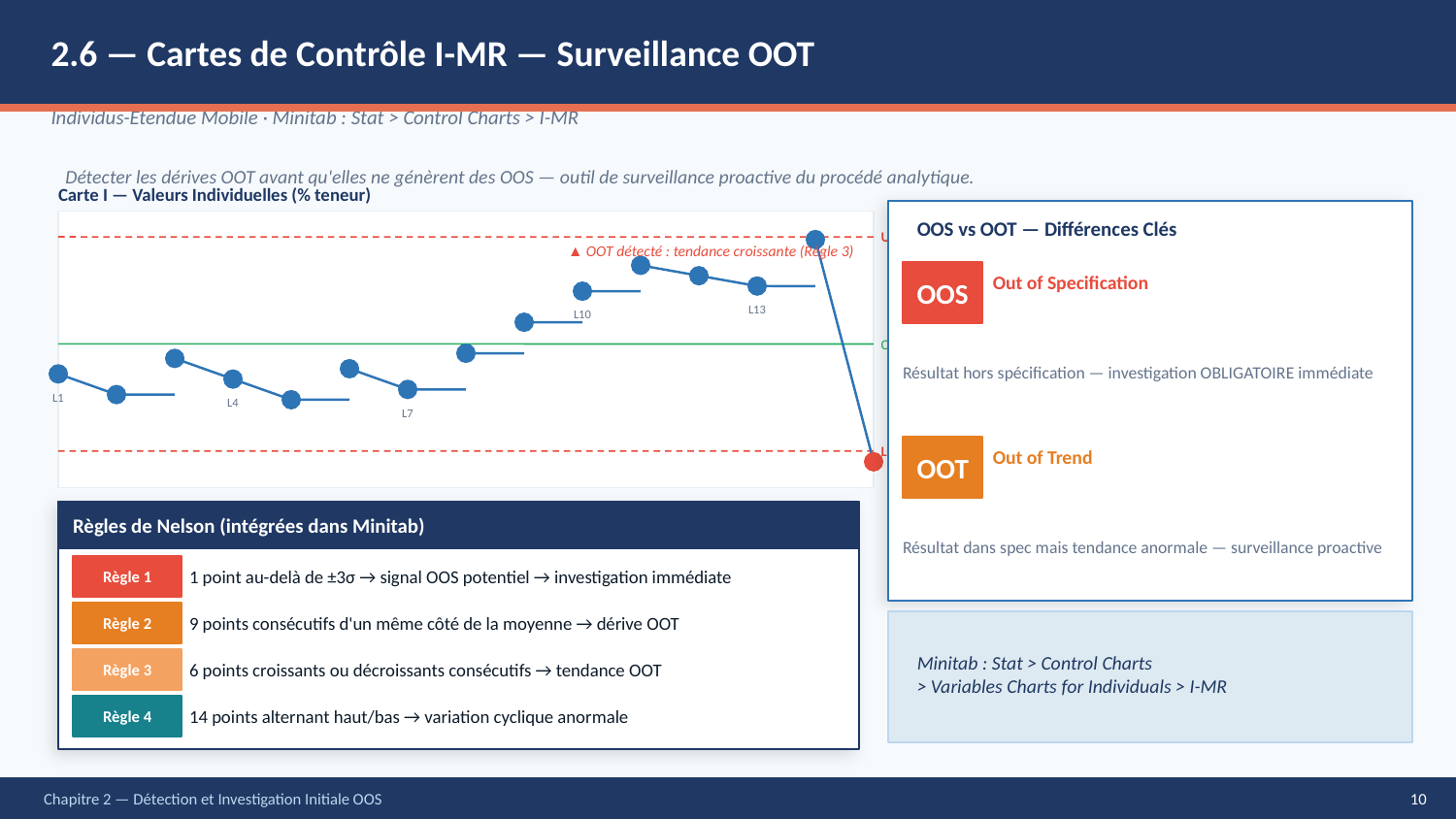

2.6 — Cartes de Contrôle I-MR — Surveillance OOT

Individus-Étendue Mobile · Minitab : Stat > Control Charts > I-MR
Détecter les dérives OOT avant qu'elles ne génèrent des OOS — outil de surveillance proactive du procédé analytique.
Carte I — Valeurs Individuelles (% teneur)

OOS vs OOT — Différences Clés

UCL 102.9

▲ OOT détecté : tendance croissante (Règle 3)

OOS
Out of Specification

L13
L10

CL 100.8
Résultat hors spécification — investigation OBLIGATOIRE immédiate

L1

L4

L7
LCL 98.7

OOT
Out of Trend

Règles de Nelson (intégrées dans Minitab)
Résultat dans spec mais tendance anormale — surveillance proactive

Règle 1
1 point au-delà de ±3σ → signal OOS potentiel → investigation immédiate

Règle 2
9 points consécutifs d'un même côté de la moyenne → dérive OOT

Minitab : Stat > Control Charts
> Variables Charts for Individuals > I-MR

Règle 3
6 points croissants ou décroissants consécutifs → tendance OOT

Règle 4
14 points alternant haut/bas → variation cyclique anormale

Chapitre 2 — Détection et Investigation Initiale OOS
10